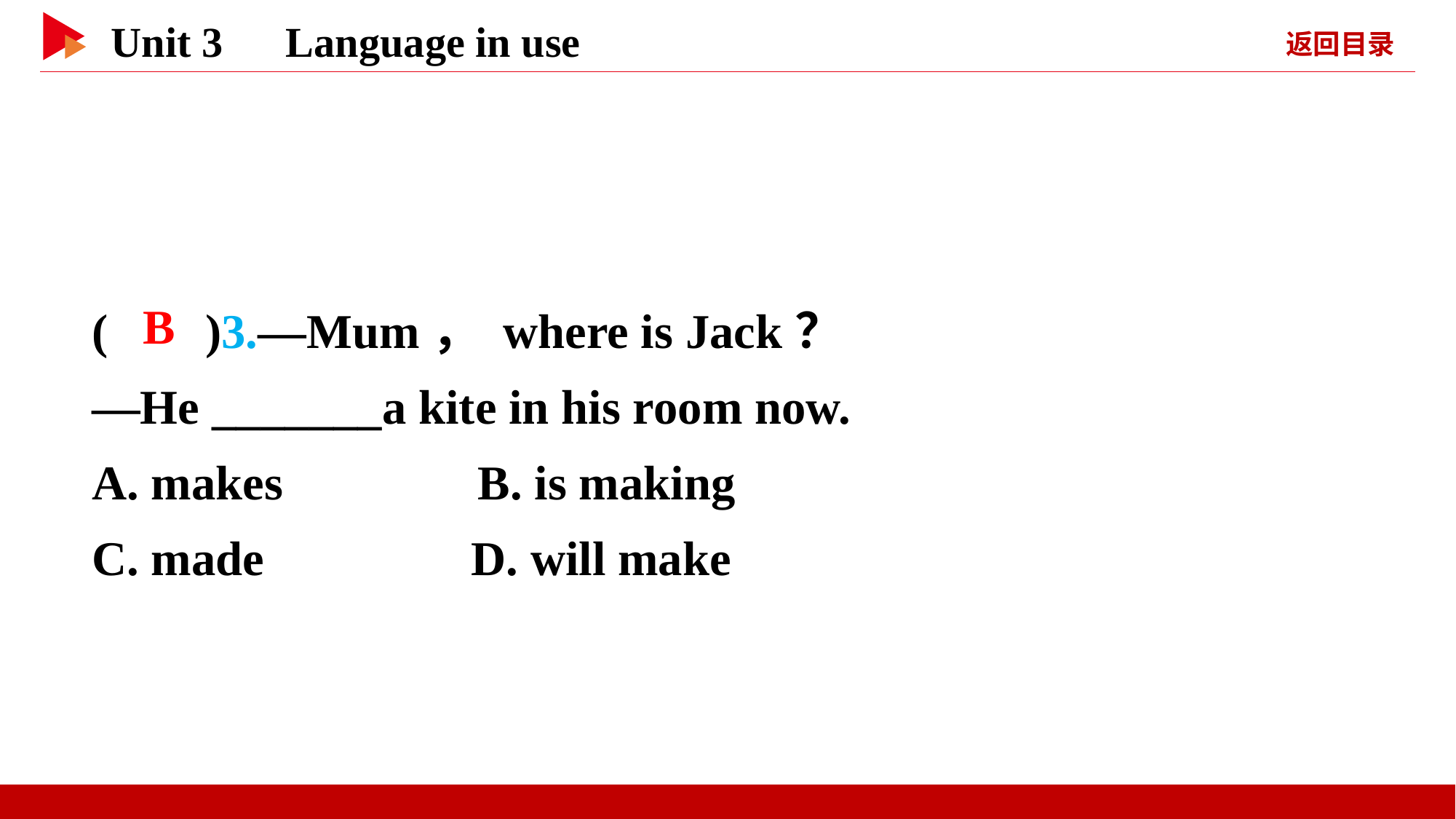

(        )3.—Mum， where is Jack？
—He _______a kite in his room now.
A. makes                B. is making
C. made                 D. will make
   B